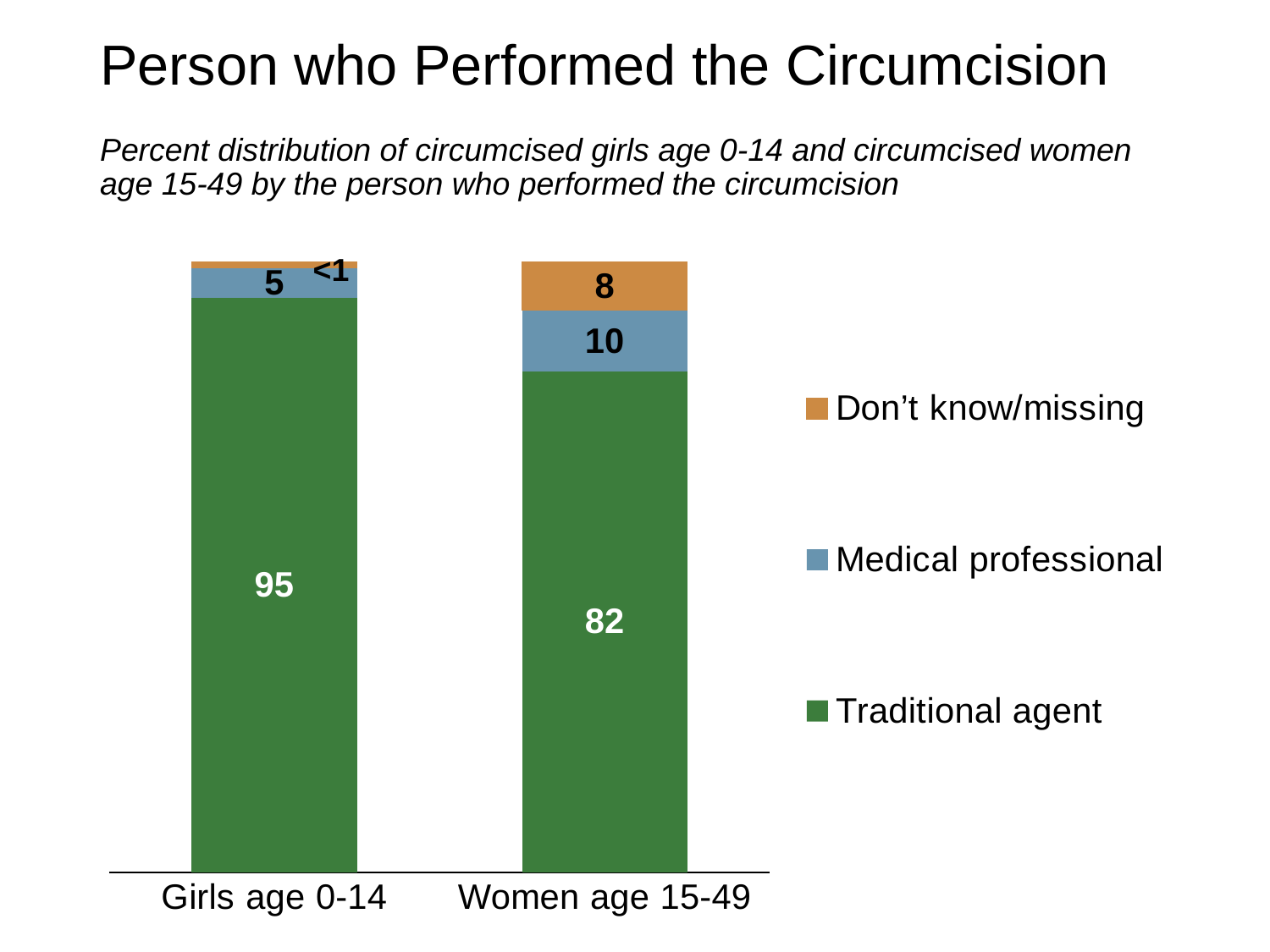

# Person who Performed the Circumcision
Percent distribution of circumcised girls age 0-14 and circumcised women age 15-49 by the person who performed the circumcision
<1

### Chart

| Category | Traditional agent | Medical professional | Don’t know/missing |
|---|---|---|---|
| Girls age 0-14 | 95.0 | 5.0 | 1.0 |
| Women age 15-49 | 82.0 | 10.0 | 8.0 |